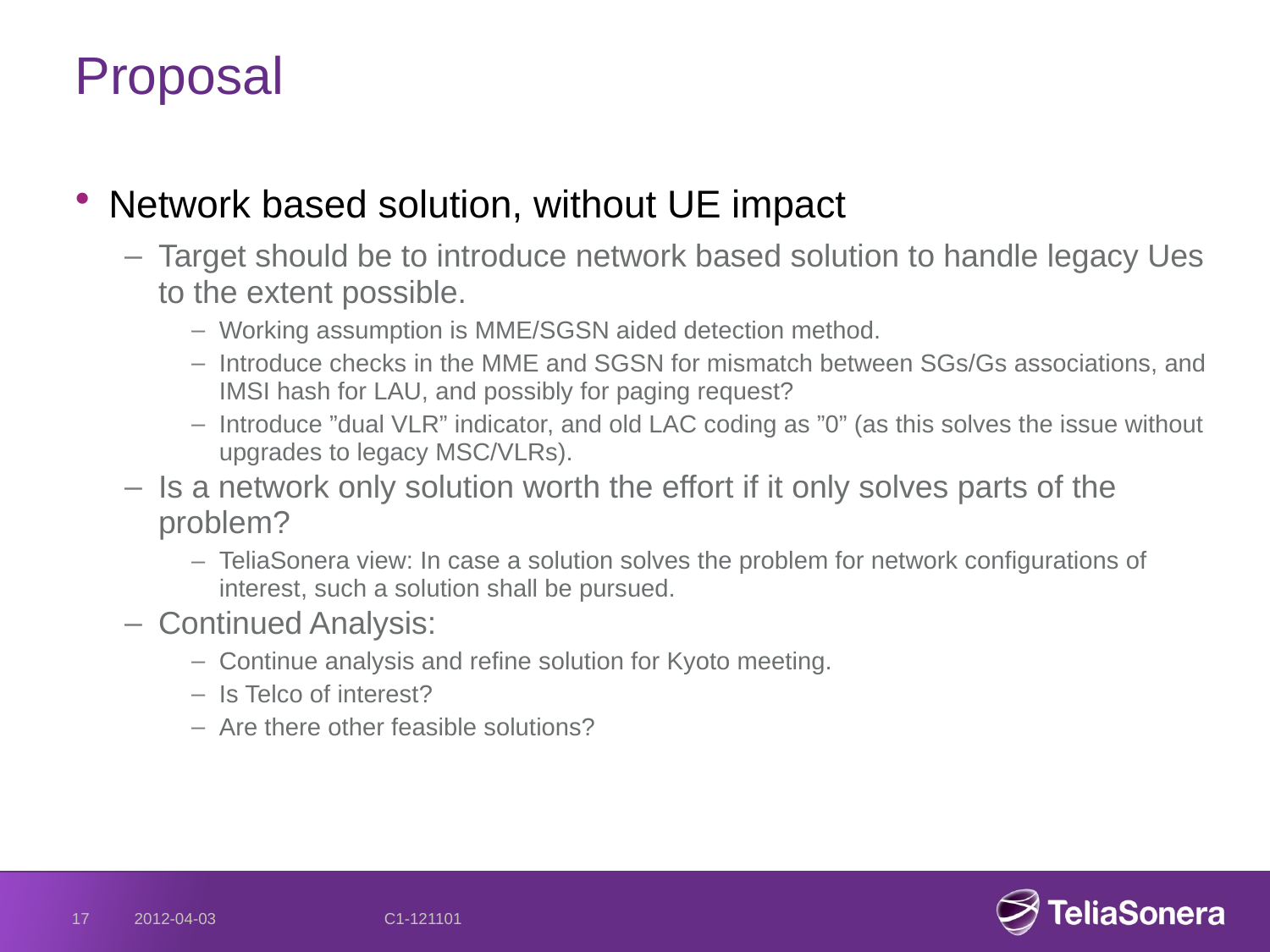

# Proposal
Network based solution, without UE impact
Target should be to introduce network based solution to handle legacy Ues to the extent possible.
Working assumption is MME/SGSN aided detection method.
Introduce checks in the MME and SGSN for mismatch between SGs/Gs associations, and IMSI hash for LAU, and possibly for paging request?
Introduce ”dual VLR” indicator, and old LAC coding as ”0” (as this solves the issue without upgrades to legacy MSC/VLRs).
Is a network only solution worth the effort if it only solves parts of the problem?
TeliaSonera view: In case a solution solves the problem for network configurations of interest, such a solution shall be pursued.
Continued Analysis:
Continue analysis and refine solution for Kyoto meeting.
Is Telco of interest?
Are there other feasible solutions?

17
2012-04-03
C1-121101